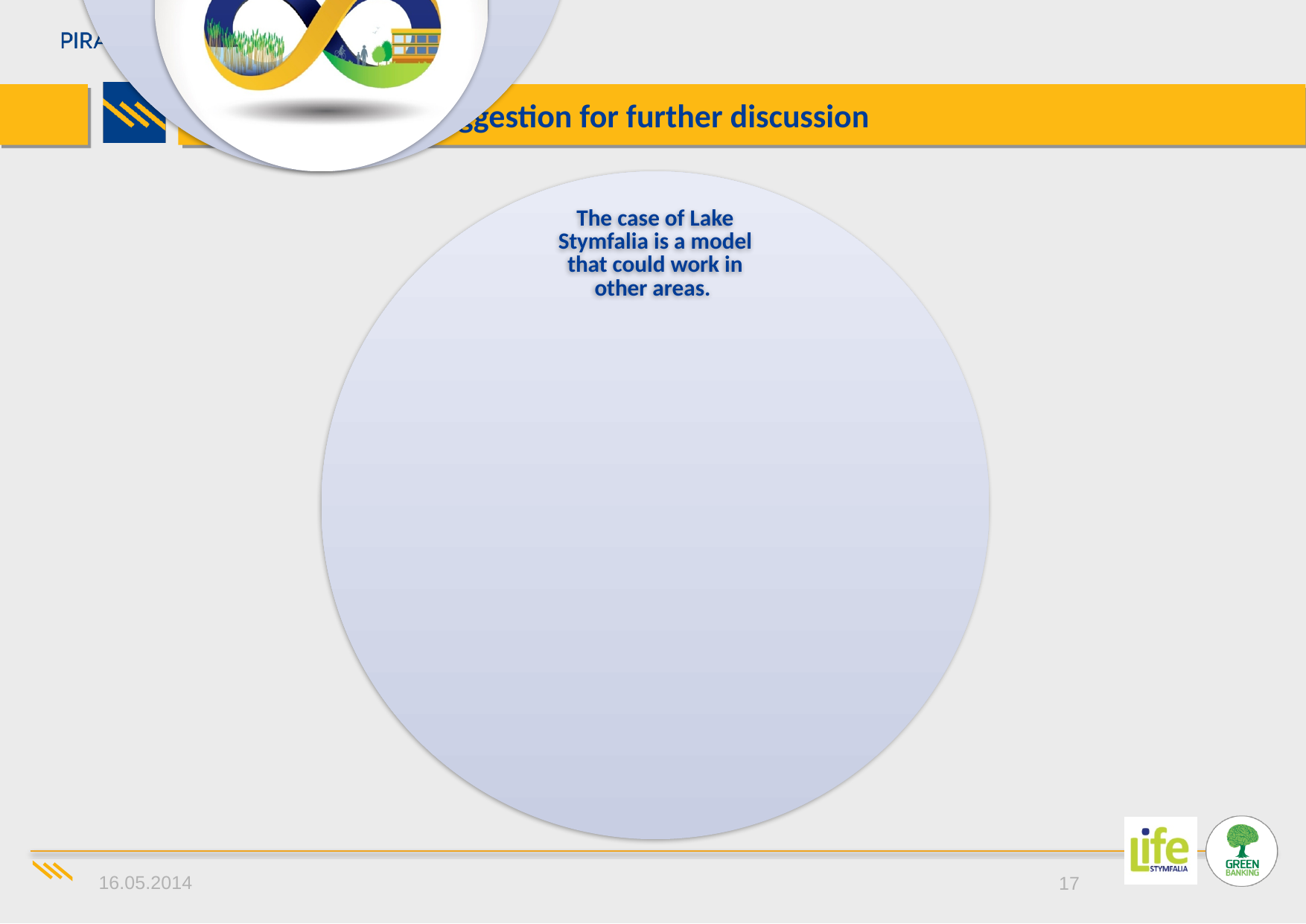

# Suggestion for further discussion
The case of Lake Stymfalia is a model that could work in other areas.
16.05.2014
17